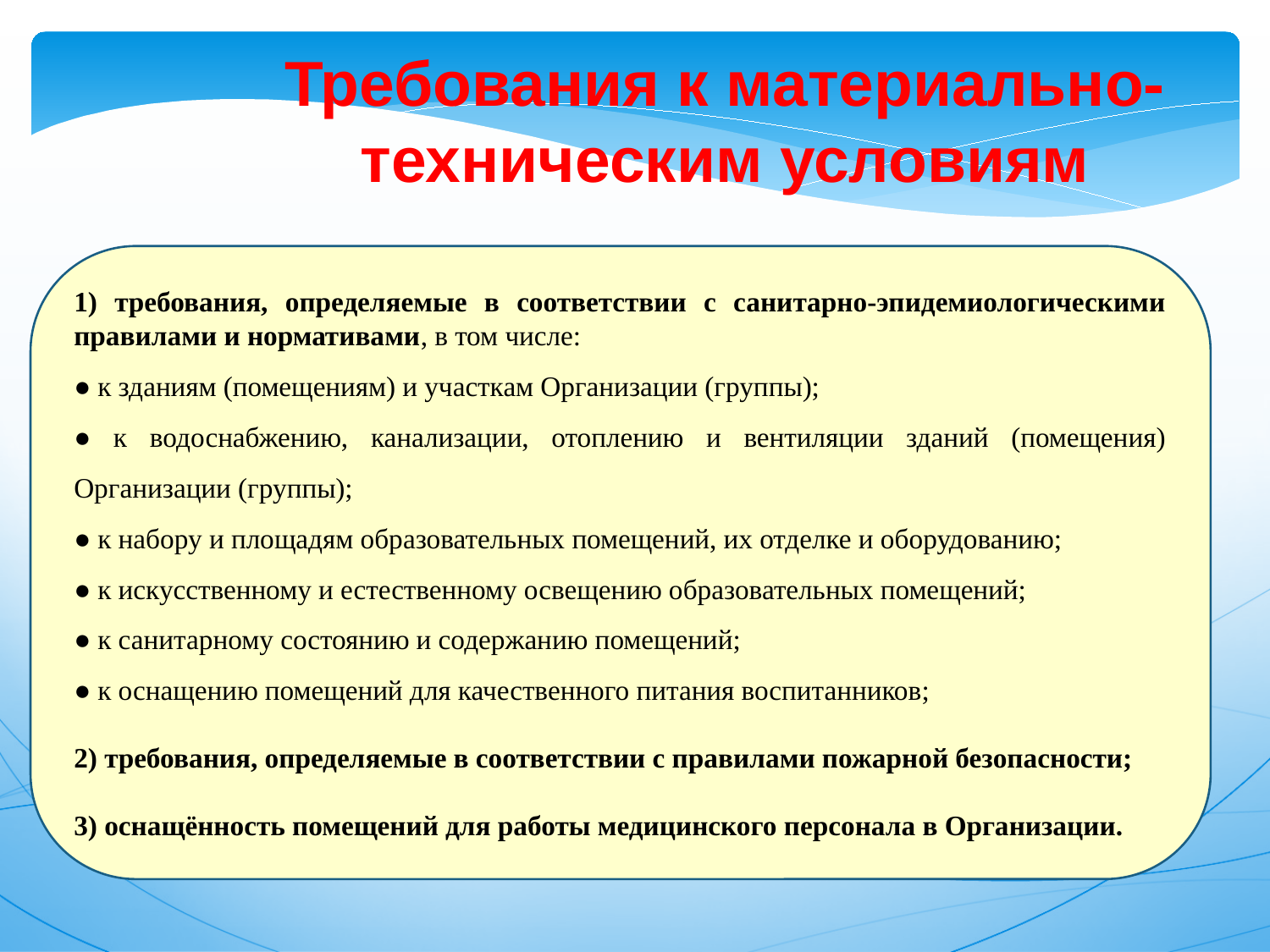

Требования к материально-техническим условиям
1) требования, определяемые в соответствии с санитарно-эпидемиологическими правилами и нормативами, в том числе:
● к зданиям (помещениям) и участкам Организации (группы);
● к водоснабжению, канализации, отоплению и вентиляции зданий (помещения) Организации (группы);
● к набору и площадям образовательных помещений, их отделке и оборудованию;
● к искусственному и естественному освещению образовательных помещений;
● к санитарному состоянию и содержанию помещений;
● к оснащению помещений для качественного питания воспитанников;

2) требования, определяемые в соответствии с правилами пожарной безопасности;

3) оснащённость помещений для работы медицинского персонала в Организации.